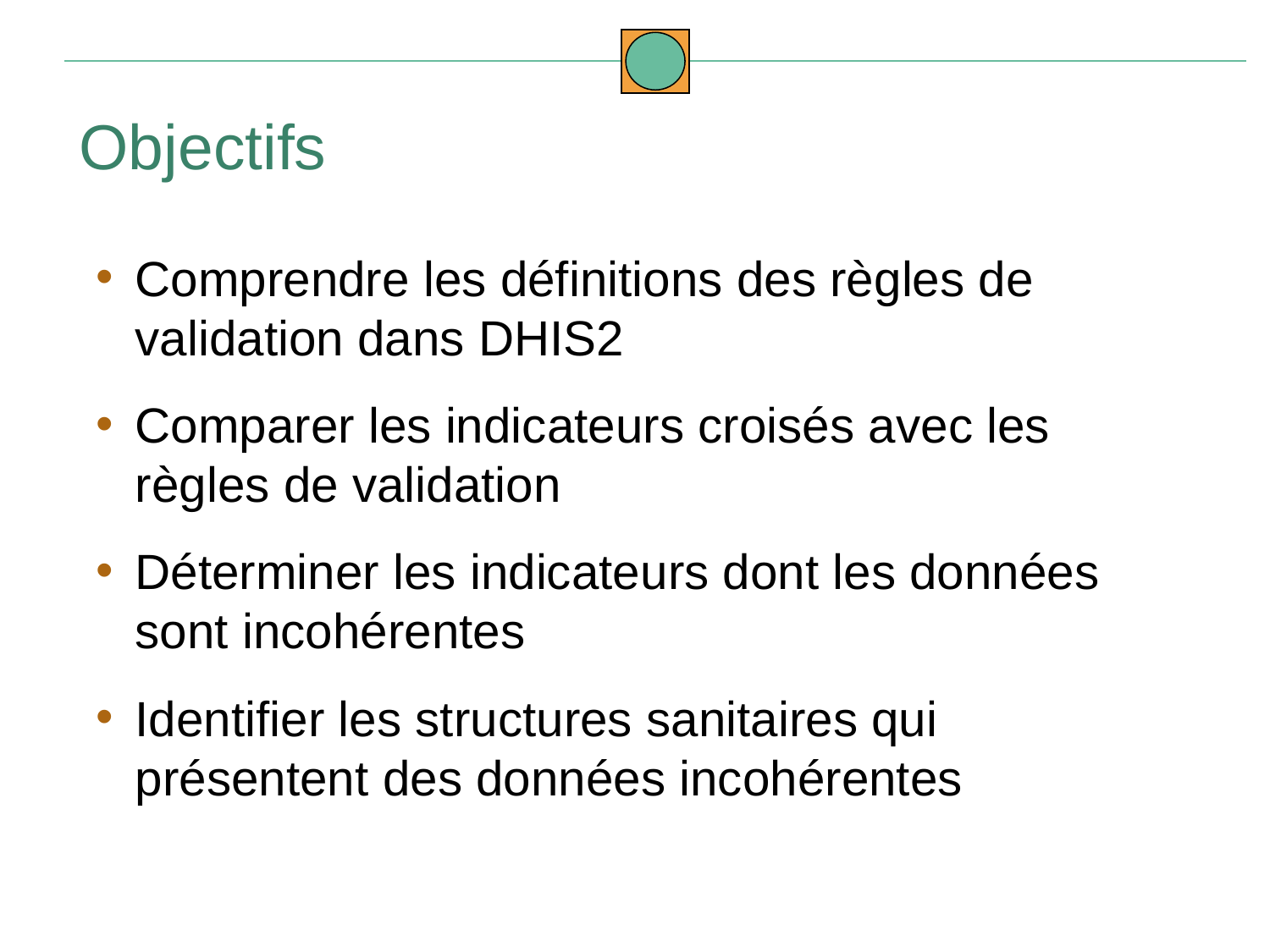

Objectifs
Comprendre les définitions des règles de validation dans DHIS2
Comparer les indicateurs croisés avec les règles de validation
Déterminer les indicateurs dont les données sont incohérentes
Identifier les structures sanitaires qui présentent des données incohérentes